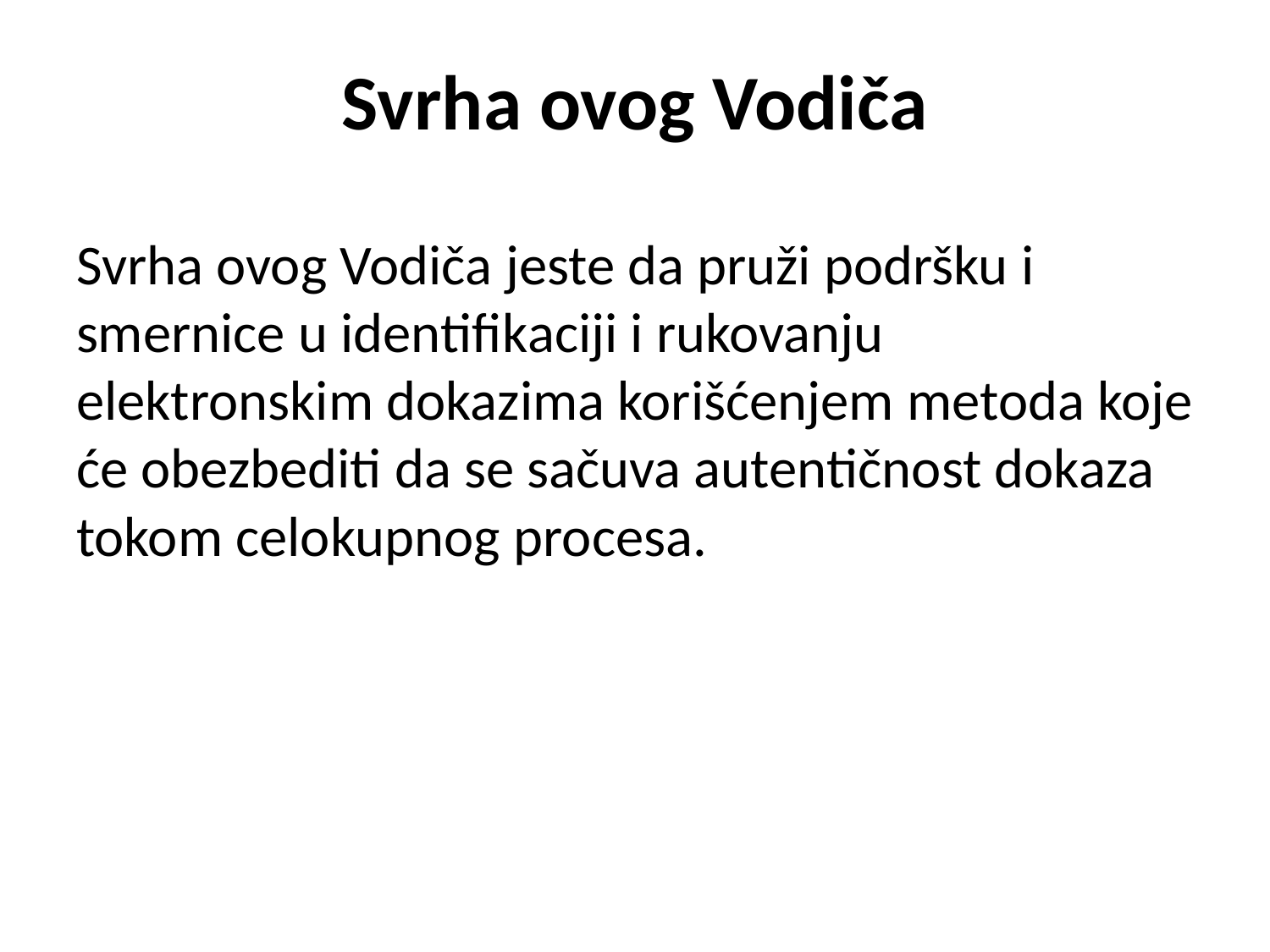

# Svrha ovog Vodiča
Svrha ovog Vodiča jeste da pruži podršku i smernice u identifikaciji i rukovanju elektronskim dokazima korišćenjem metoda koje će obezbediti da se sačuva autentičnost dokaza tokom celokupnog procesa.